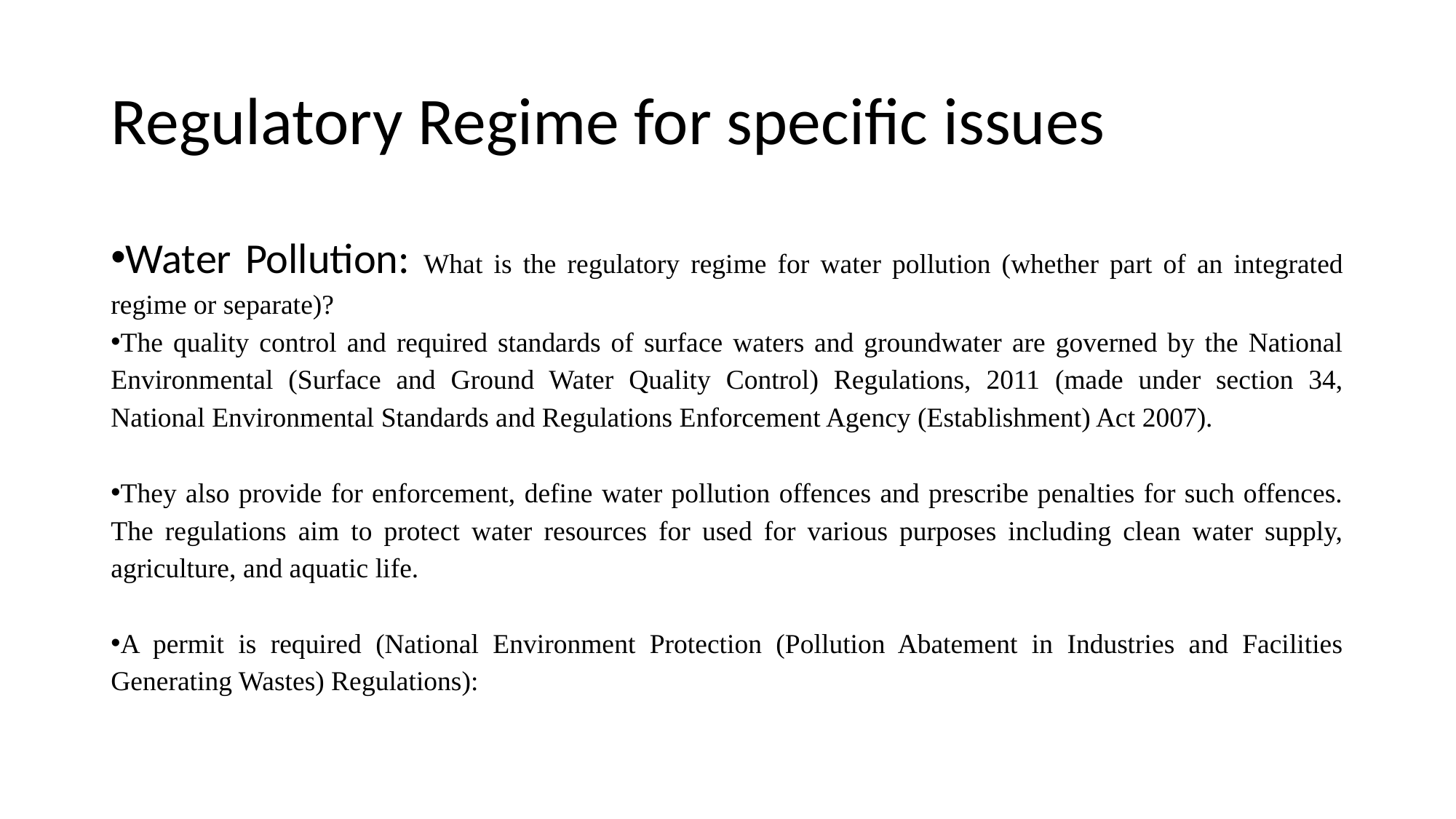

# Regulatory Regime for specific issues
Water Pollution: What is the regulatory regime for water pollution (whether part of an integrated regime or separate)?
The quality control and required standards of surface waters and groundwater are governed by the National Environmental (Surface and Ground Water Quality Control) Regulations, 2011 (made under section 34, National Environmental Standards and Regulations Enforcement Agency (Establishment) Act 2007).

They also provide for enforcement, define water pollution offences and prescribe penalties for such offences. The regulations aim to protect water resources for used for various purposes including clean water supply, agriculture, and aquatic life.

A permit is required (National Environment Protection (Pollution Abatement in Industries and Facilities Generating Wastes) Regulations):